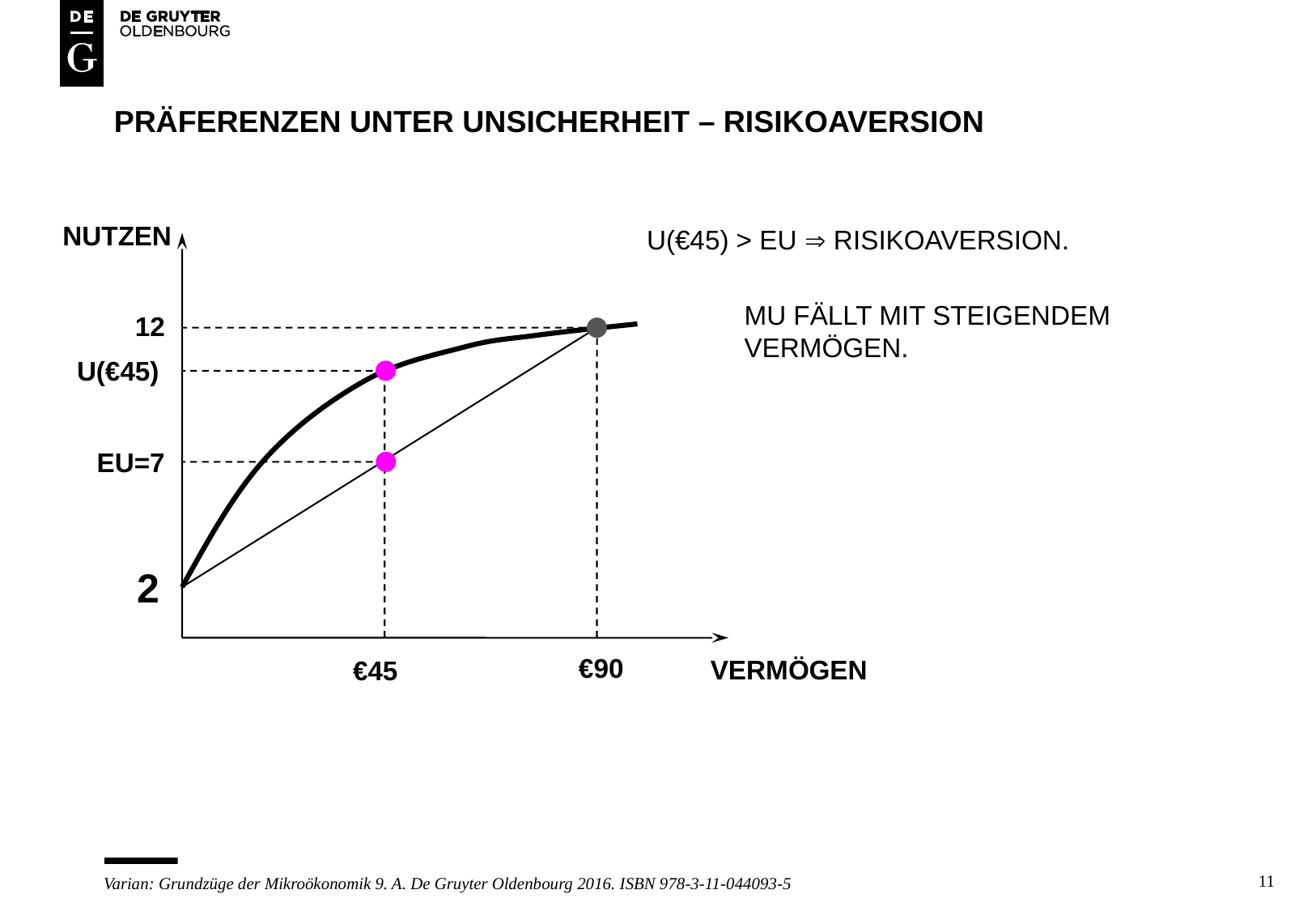

# Präferenzen unter unsicherheit – risikoaversion
NUTZEN
U(€45) > EU ⇒ RISIKOAVERSION.

MU FÄLLT MIT STEIGENDEM
VERMÖGEN.
12

U(€45)

EU=7

2

€90
VERMÖGEN
€45

11
Varian: Grundzüge der Mikroökonomik 9. A. De Gruyter Oldenbourg 2016. ISBN 978-3-11-044093-5